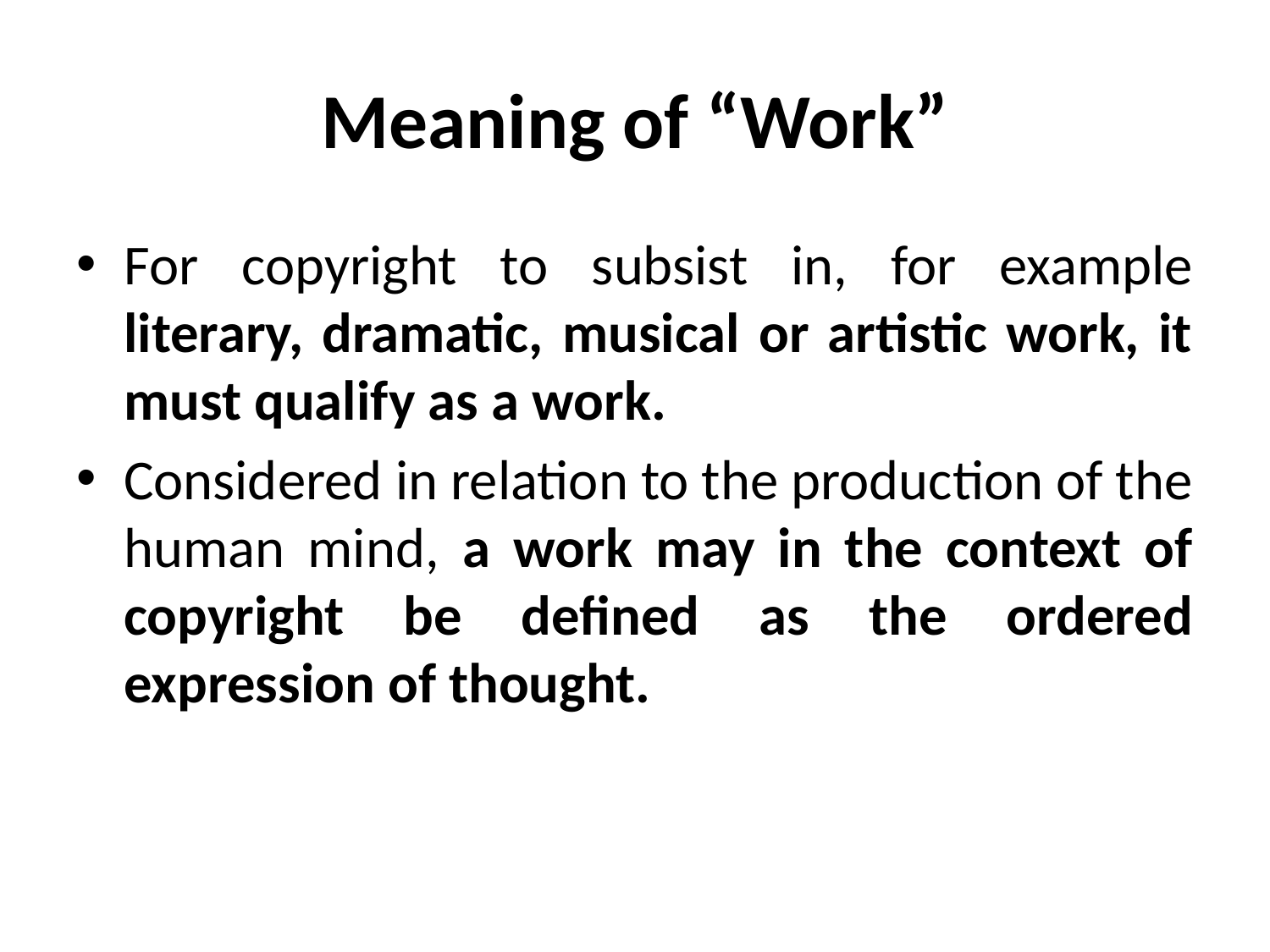

# Meaning of “Work”
For copyright to subsist in, for example literary, dramatic, musical or artistic work, it must qualify as a work.
Considered in relation to the production of the human mind, a work may in the context of copyright be defined as the ordered expression of thought.